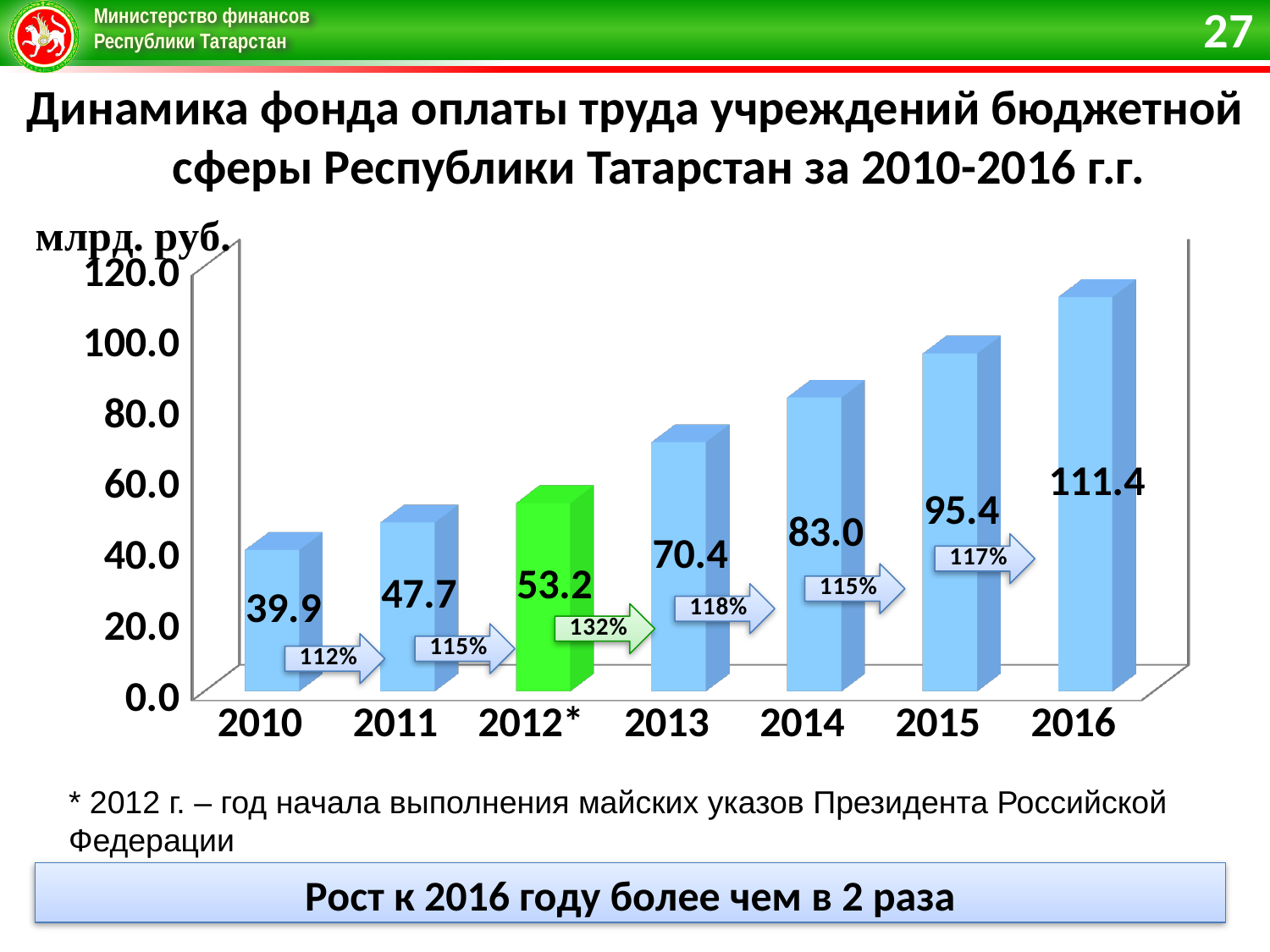

27
Динамика фонда оплаты труда учреждений бюджетной сферы Республики Татарстан за 2010-2016 г.г.

[unsupported chart]

* 2012 г. – год начала выполнения майских указов Президента Российской Федерации
Рост к 2016 году более чем в 2 раза